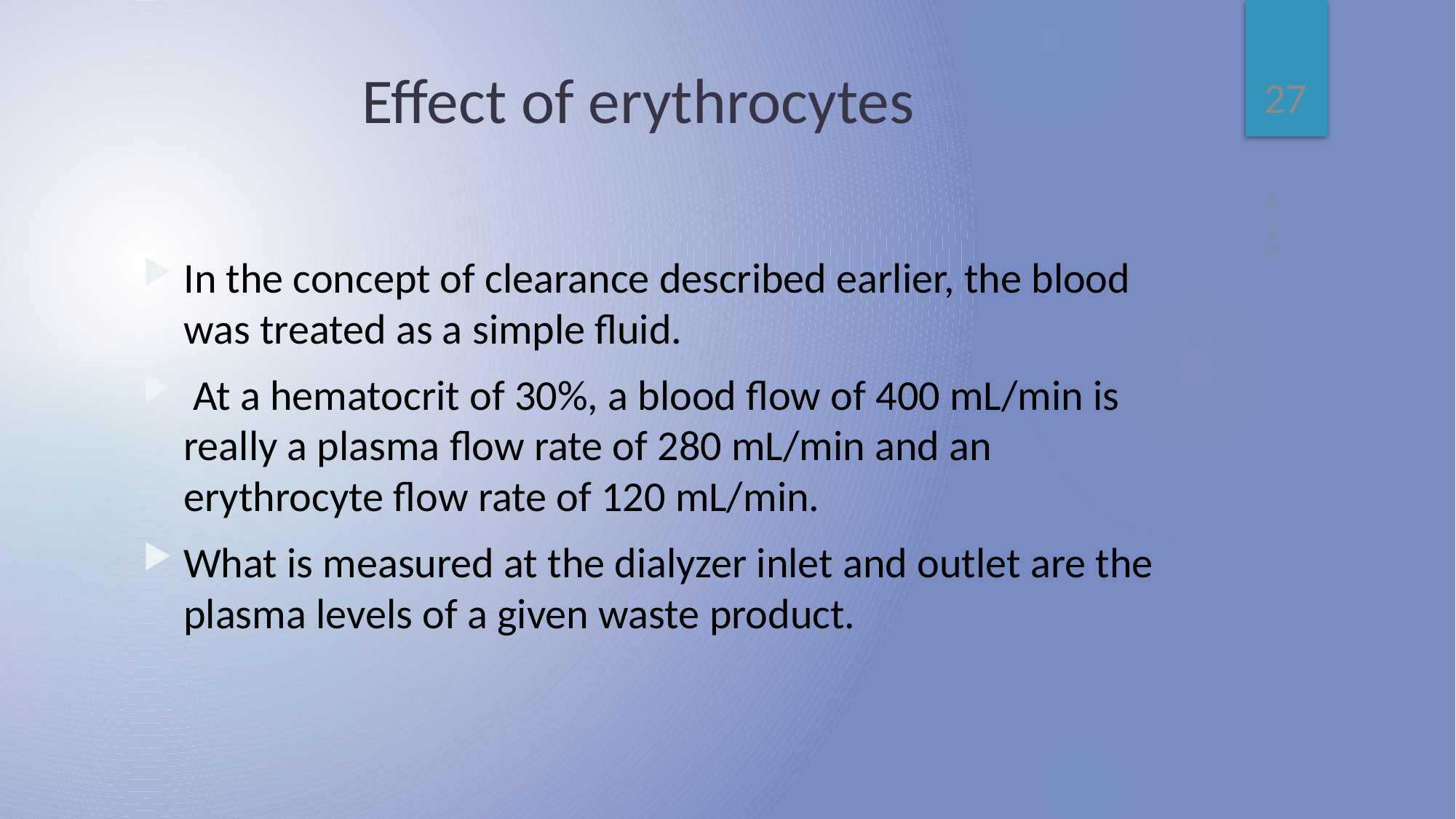

27
# Effect of erythrocytes
1401.04.09
In the concept of clearance described earlier, the blood was treated as a simple fluid.
 At a hematocrit of 30%, a blood flow of 400 mL/min is really a plasma flow rate of 280 mL/min and an erythrocyte flow rate of 120 mL/min.
What is measured at the dialyzer inlet and outlet are the plasma levels of a given waste product.